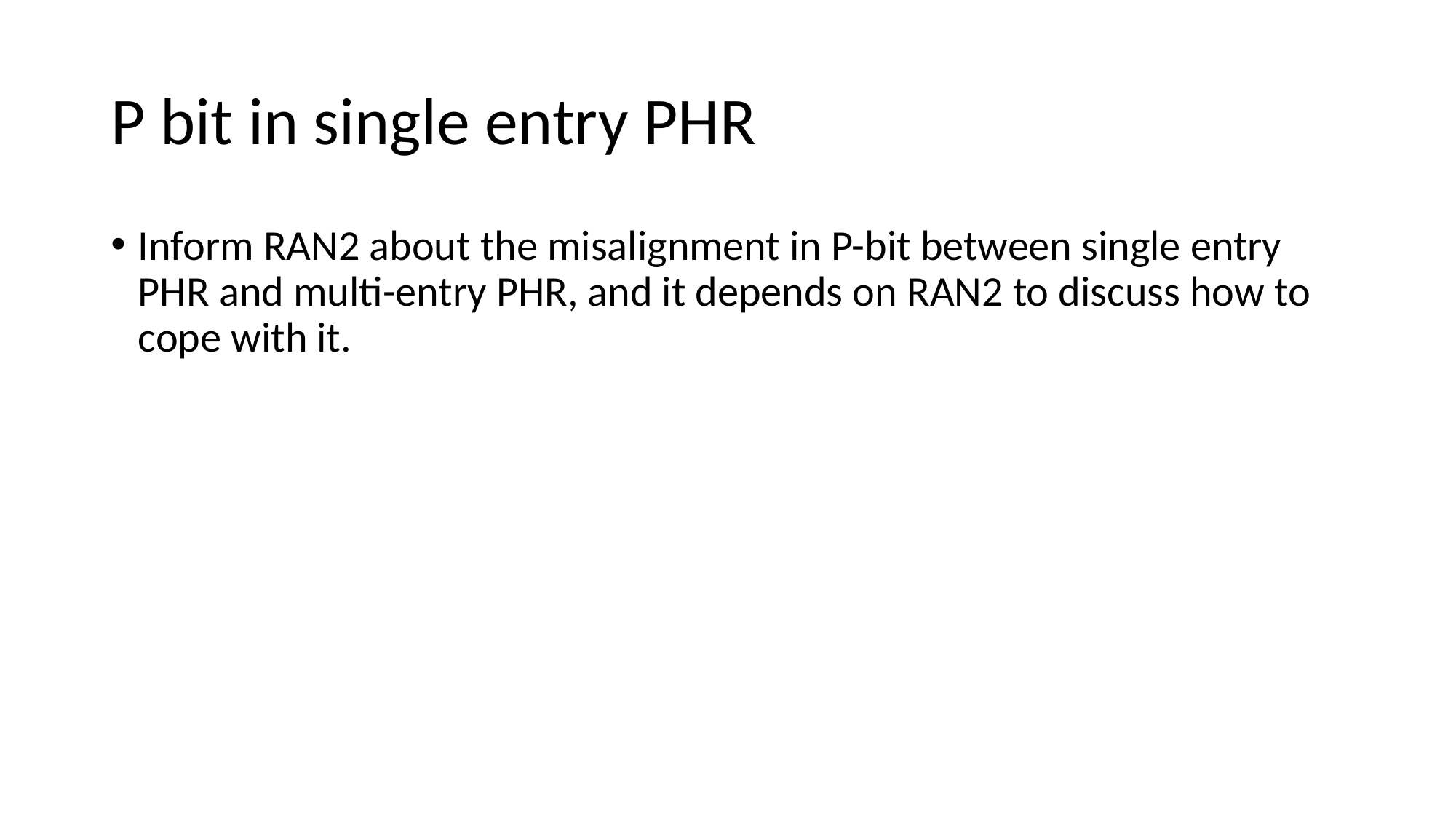

# P bit in single entry PHR
Inform RAN2 about the misalignment in P-bit between single entry PHR and multi-entry PHR, and it depends on RAN2 to discuss how to cope with it.